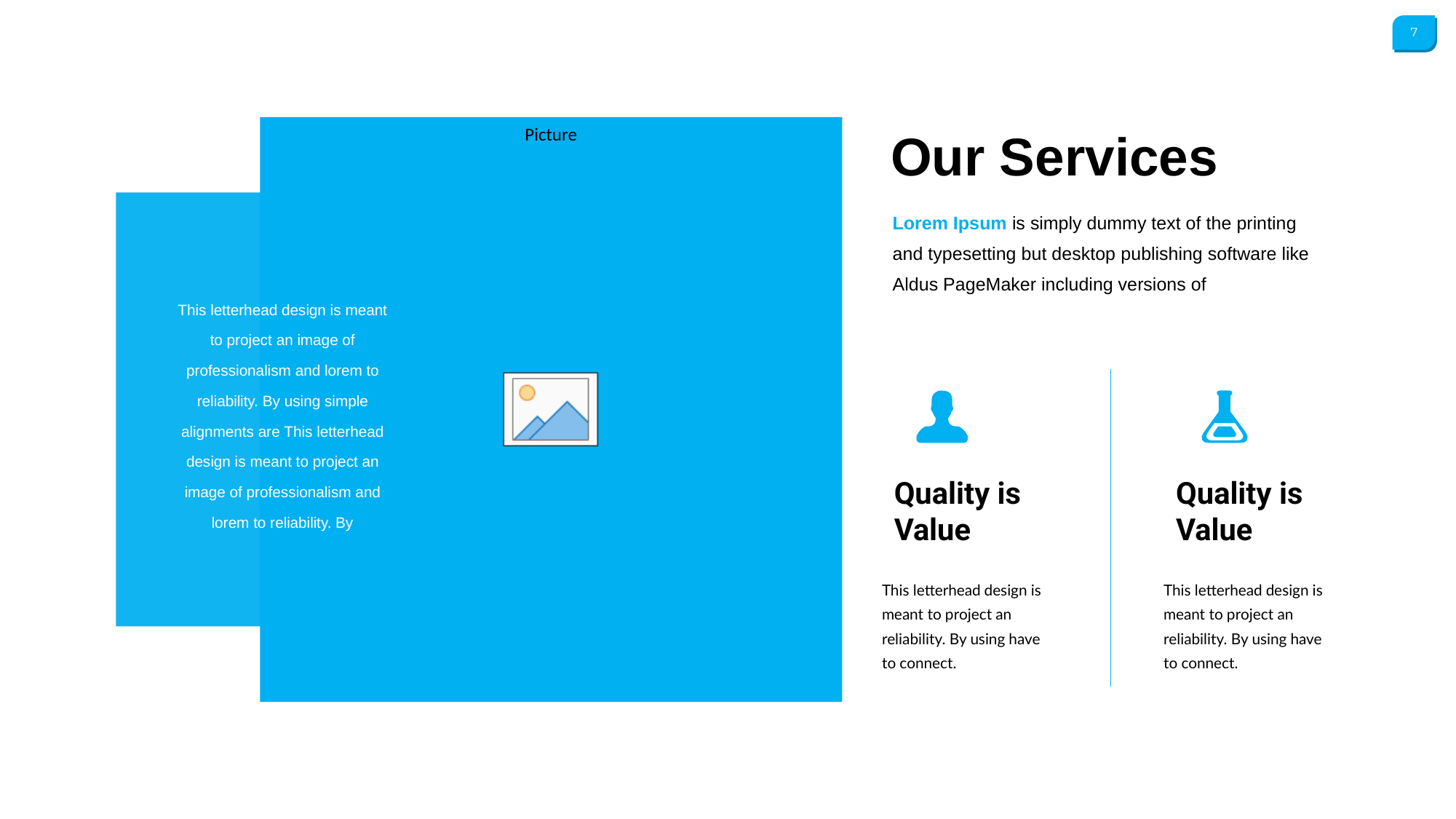

Our Services

Lorem Ipsum is simply dummy text of the printing and typesetting but desktop publishing software like Aldus PageMaker including versions of
This letterhead design is meant to project an image of professionalism and lorem to reliability. By using simple alignments are This letterhead design is meant to project an image of professionalism and lorem to reliability. By

Quality is
Value
This letterhead design is meant to project an reliability. By using have to connect.

Quality is
Value
This letterhead design is meant to project an reliability. By using have to connect.